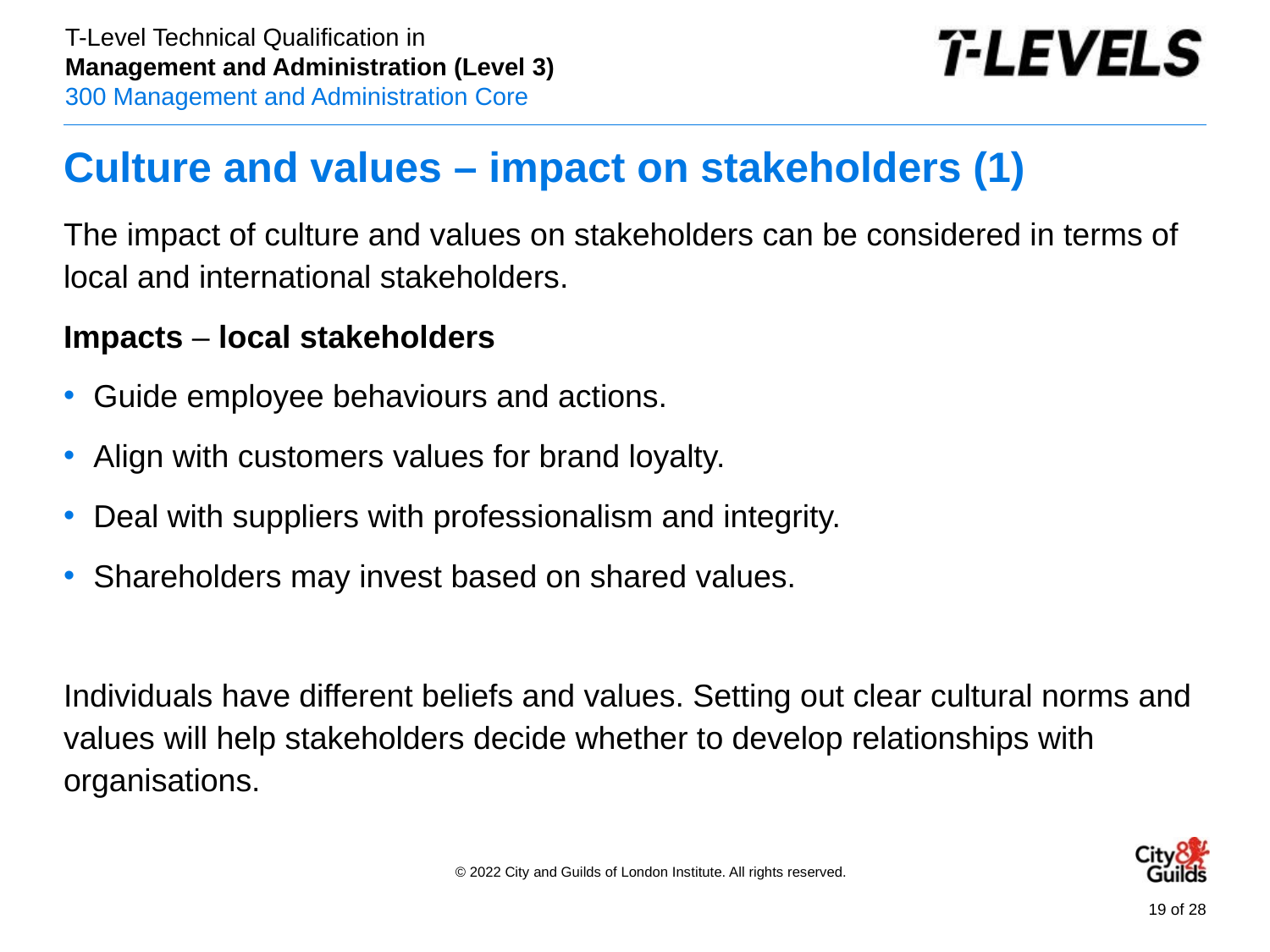

# Culture and values – impact on stakeholders (1)
The impact of culture and values on stakeholders can be considered in terms of local and international stakeholders.
Impacts – local stakeholders
Guide employee behaviours and actions.
Align with customers values for brand loyalty.
Deal with suppliers with professionalism and integrity.
Shareholders may invest based on shared values.

Individuals have different beliefs and values. Setting out clear cultural norms and values will help stakeholders decide whether to develop relationships with organisations.